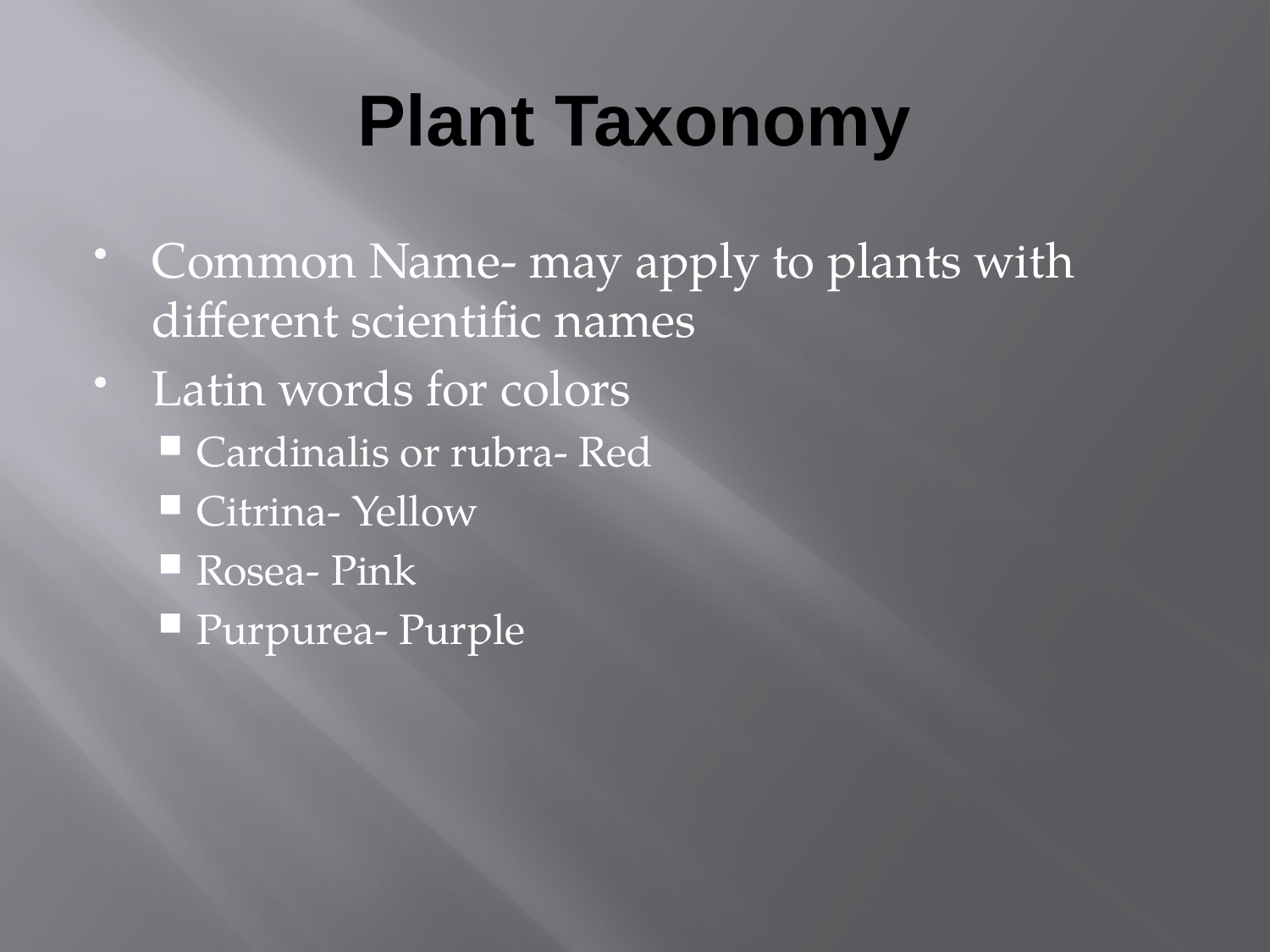

# Plant Taxonomy
Common Name- may apply to plants with different scientific names
Latin words for colors
Cardinalis or rubra- Red
Citrina- Yellow
Rosea- Pink
Purpurea- Purple